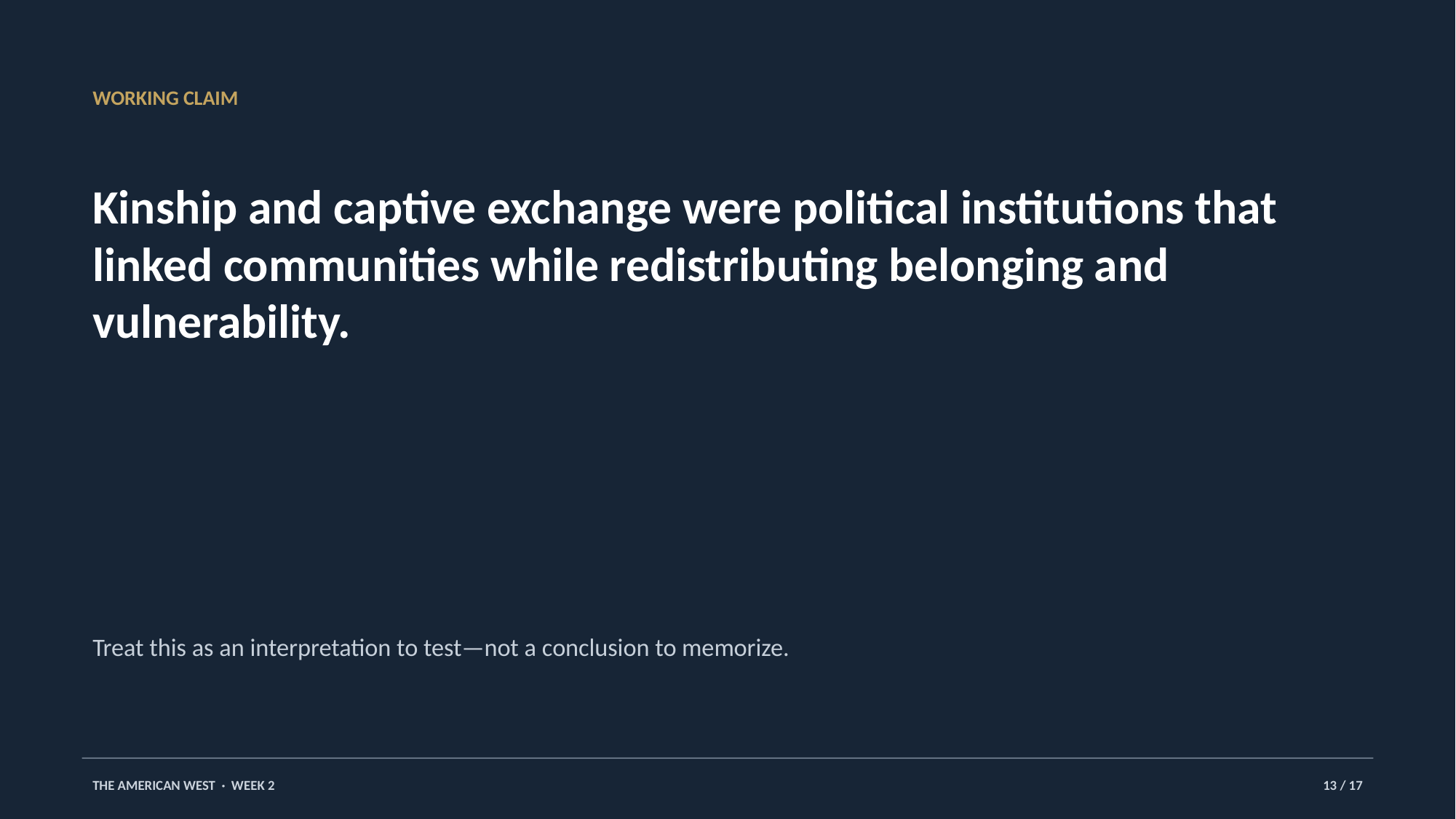

WORKING CLAIM
Kinship and captive exchange were political institutions that linked communities while redistributing belonging and vulnerability.
Treat this as an interpretation to test—not a conclusion to memorize.

THE AMERICAN WEST  ·  WEEK 2
13 / 17